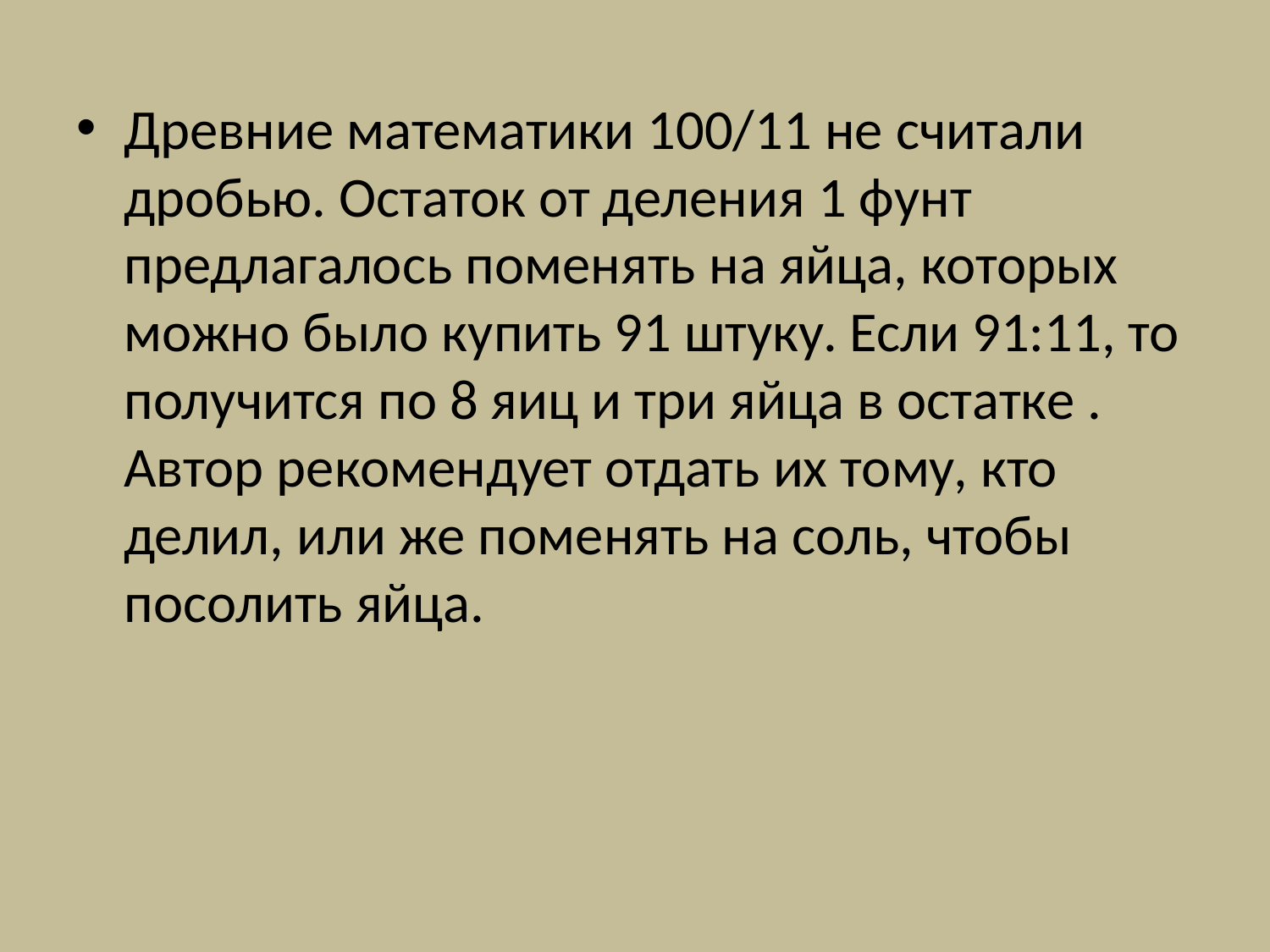

Древние математики 100/11 не считали дробью. Остаток от деления 1 фунт предлагалось поменять на яйца, которых можно было купить 91 штуку. Если 91:11, то получится по 8 яиц и три яйца в остатке . Автор рекомендует отдать их тому, кто делил, или же поменять на соль, чтобы посолить яйца.